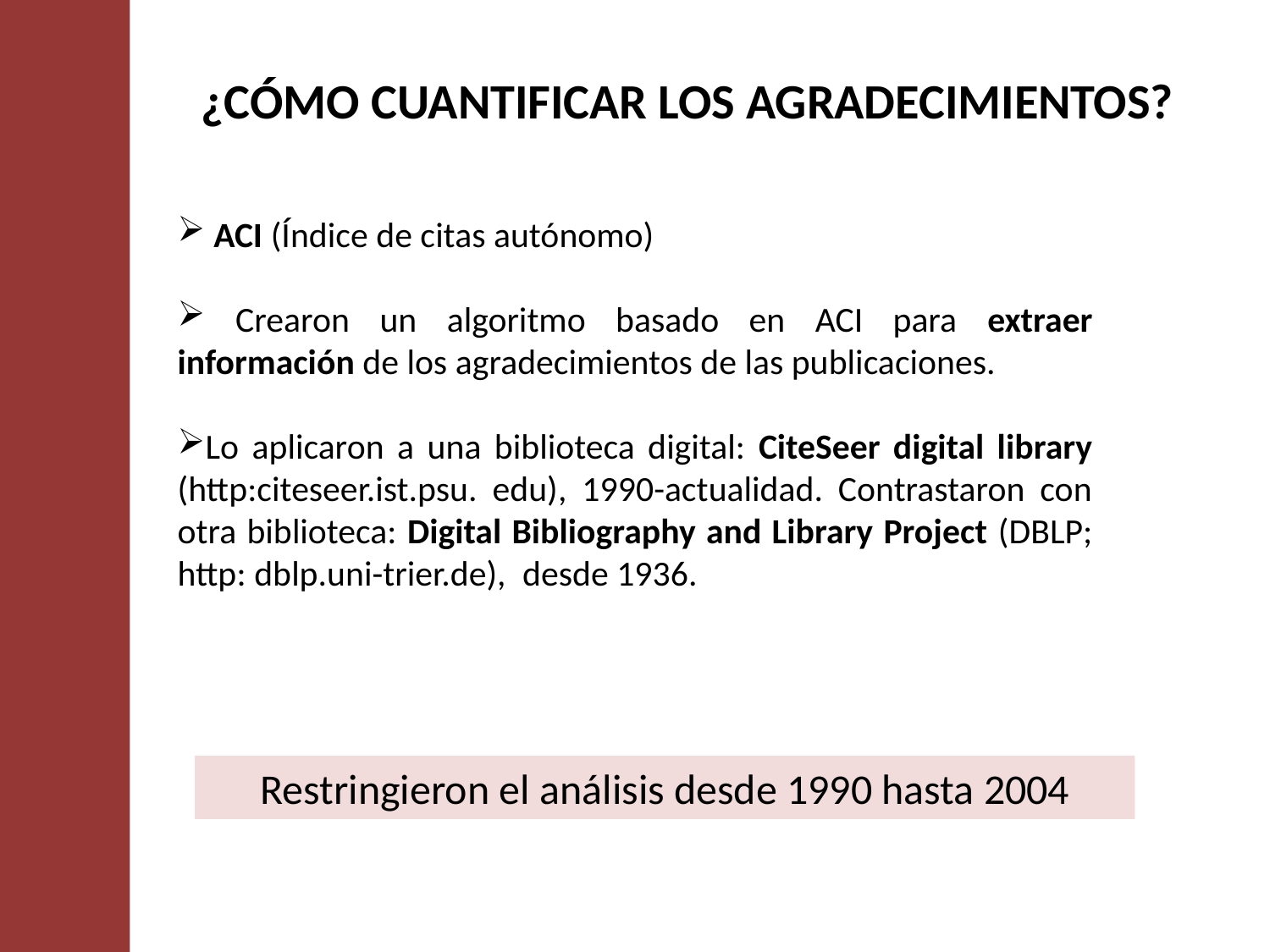

¿CÓMO CUANTIFICAR LOS AGRADECIMIENTOS?
 ACI (Índice de citas autónomo)

 Crearon un algoritmo basado en ACI para extraer información de los agradecimientos de las publicaciones.

Lo aplicaron a una biblioteca digital: CiteSeer digital library (http:citeseer.ist.psu. edu), 1990-actualidad. Contrastaron con otra biblioteca: Digital Bibliography and Library Project (DBLP; http: dblp.uni-trier.de),  desde 1936.

Restringieron el análisis desde 1990 hasta 2004